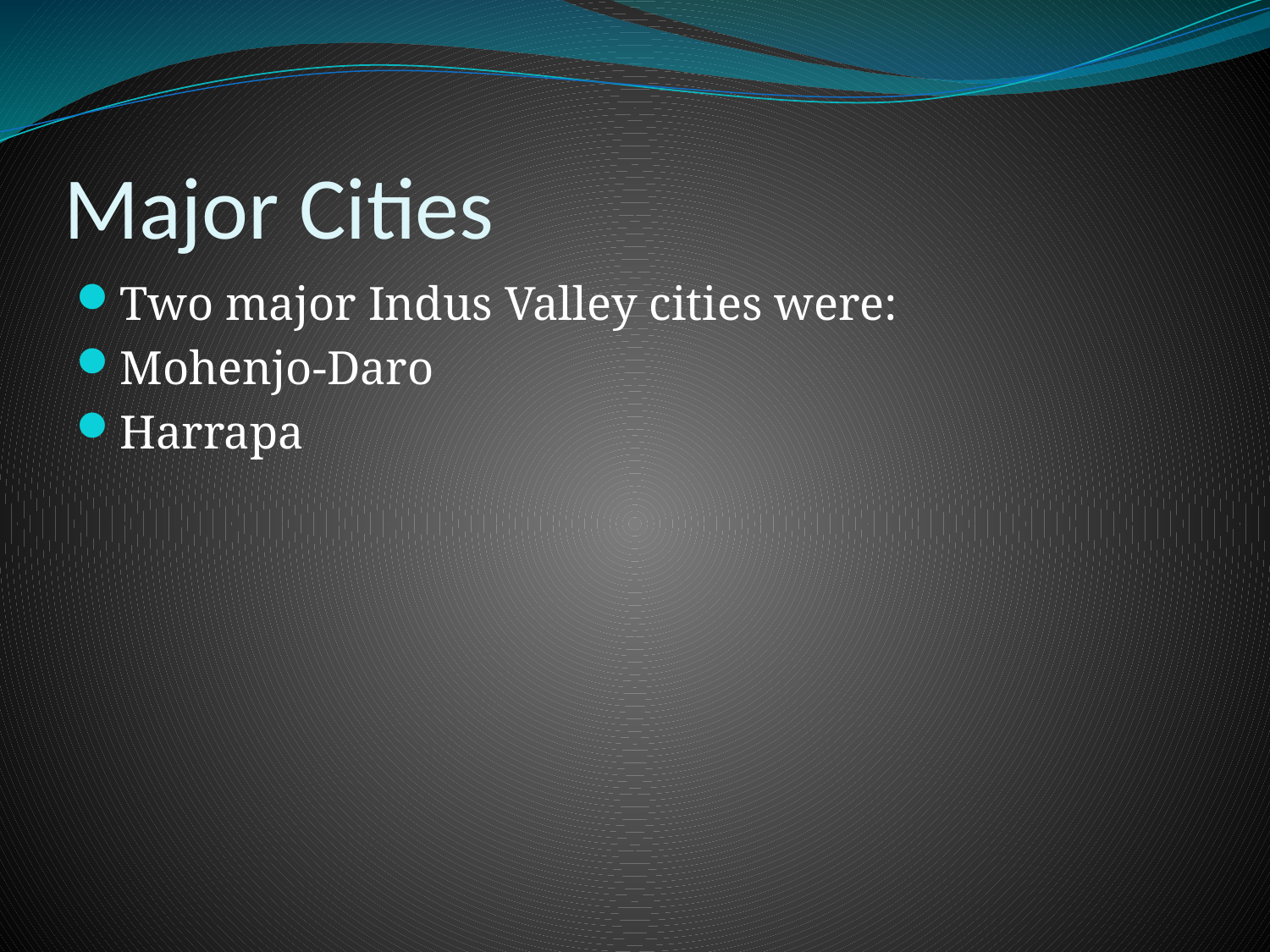

# Major Cities
Two major Indus Valley cities were:
Mohenjo-Daro
Harrapa